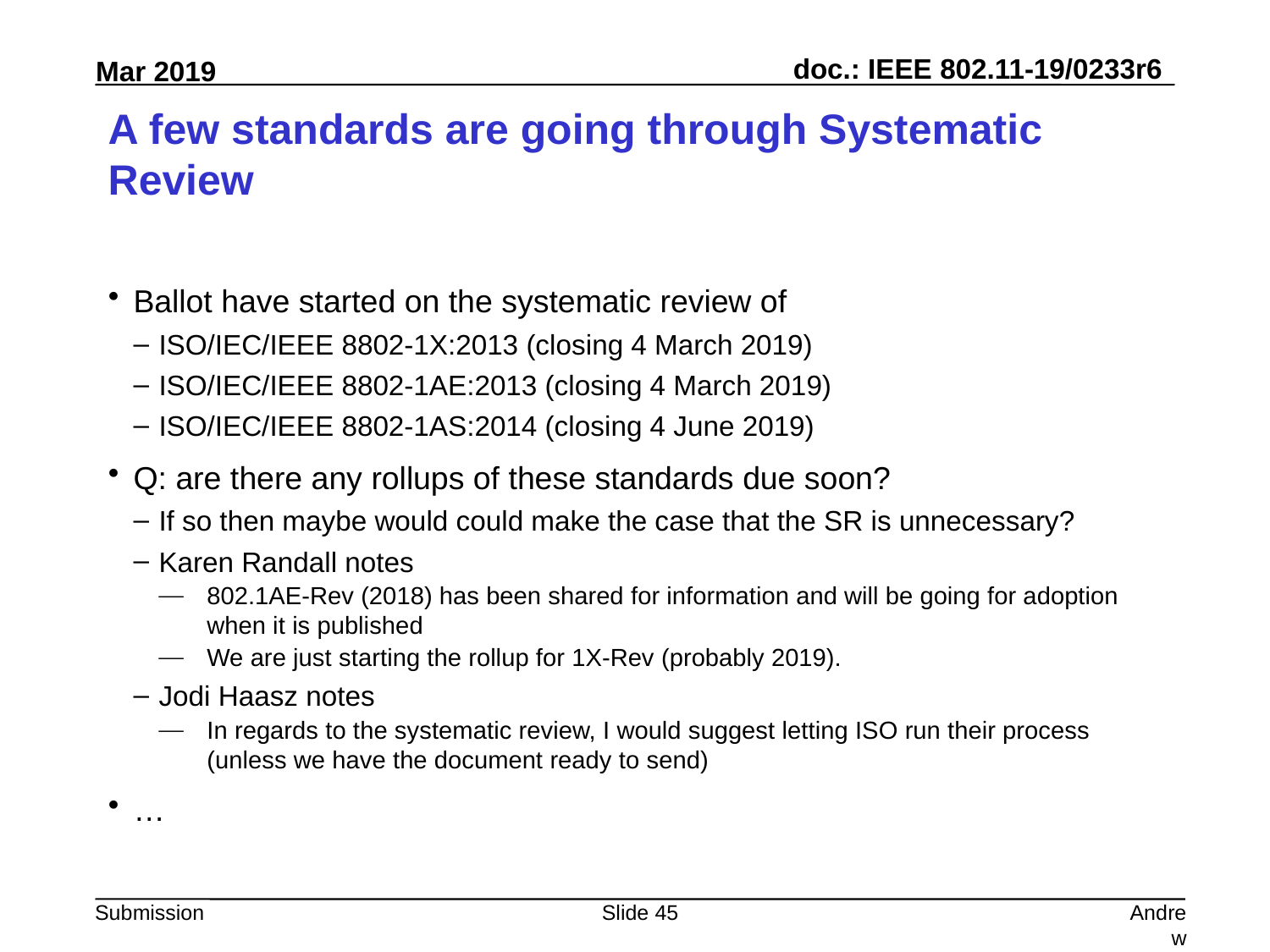

# A few standards are going through Systematic Review
Ballot have started on the systematic review of
ISO/IEC/IEEE 8802-1X:2013 (closing 4 March 2019)
ISO/IEC/IEEE 8802-1AE:2013 (closing 4 March 2019)
ISO/IEC/IEEE 8802-1AS:2014 (closing 4 June 2019)
Q: are there any rollups of these standards due soon?
If so then maybe would could make the case that the SR is unnecessary?
Karen Randall notes
802.1AE-Rev (2018) has been shared for information and will be going for adoption when it is published
We are just starting the rollup for 1X-Rev (probably 2019).
Jodi Haasz notes
In regards to the systematic review, I would suggest letting ISO run their process (unless we have the document ready to send)
…
Slide 45
Andrew Myles, Cisco